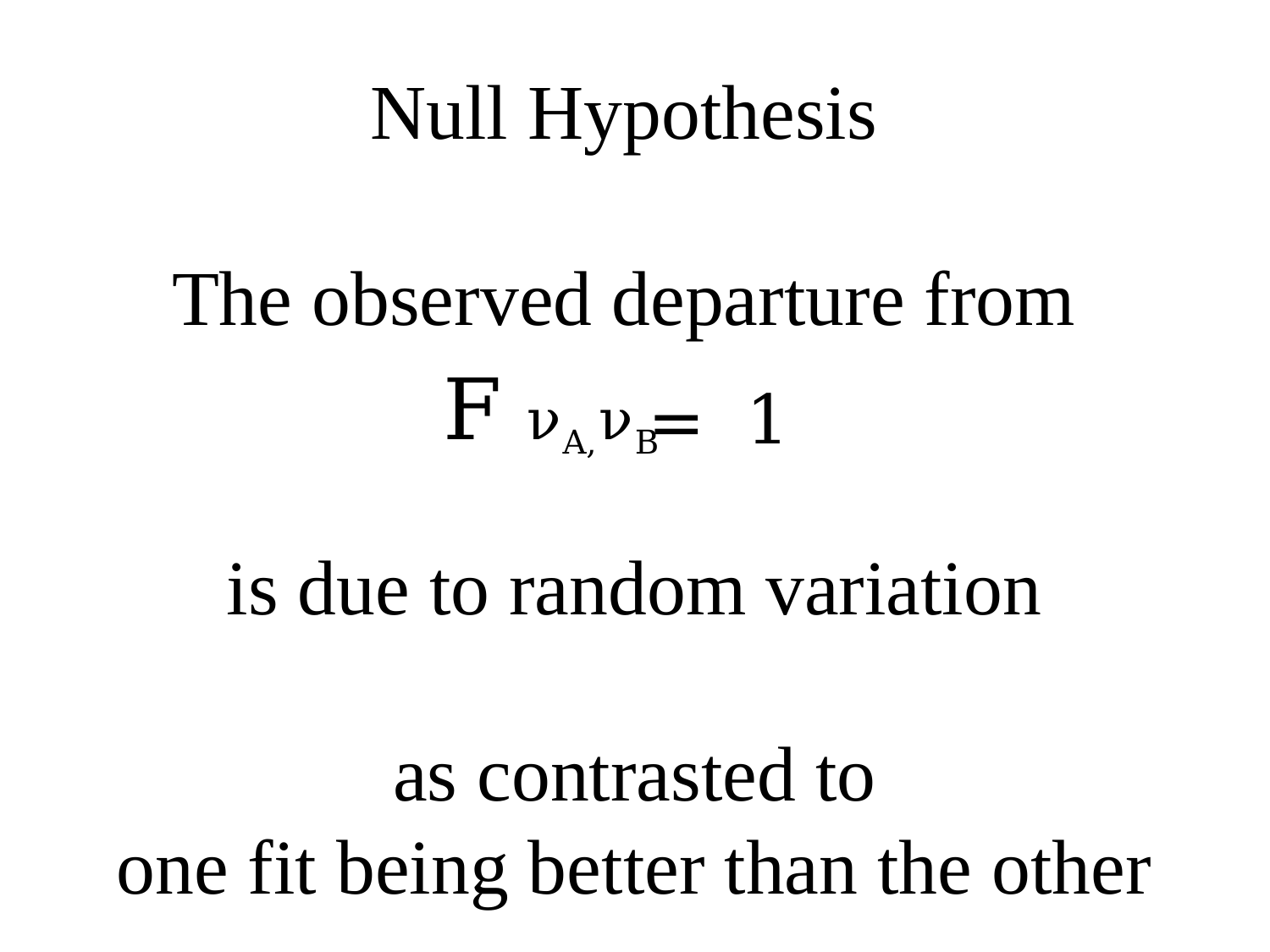

# Null Hypothesis The observed departure from
F νA,νB
=  1
is due to random variation

as contrasted to
one fit being better than the other